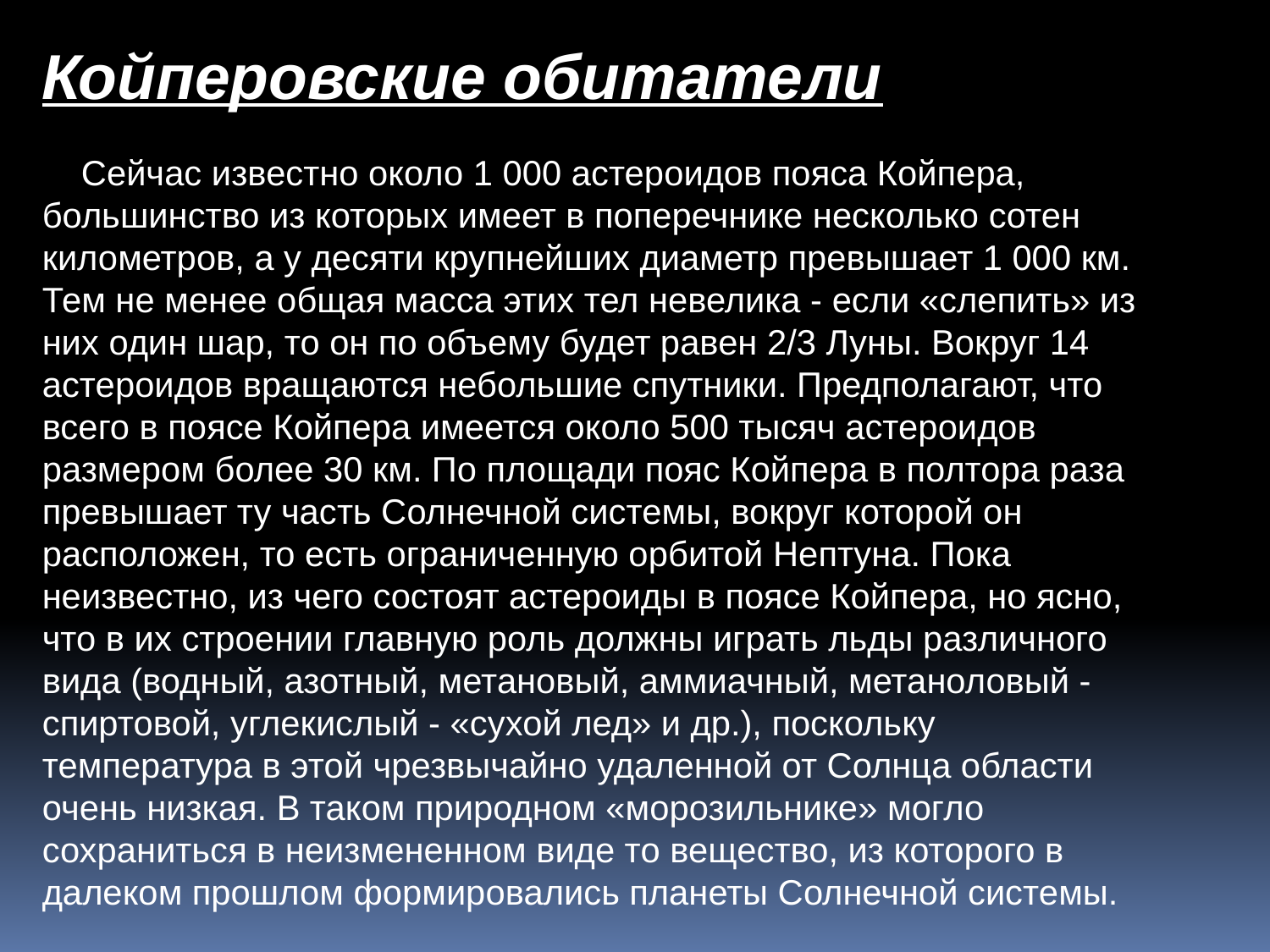

Койперовские обитатели

    Сейчас известно около 1 000 астероидов пояса Койпера, большинство из которых имеет в поперечнике несколько сотен километров, а у десяти крупнейших диаметр превышает 1 000 км. Тем не менее общая масса этих тел невелика - если «слепить» из них один шар, то он по объему будет равен 2/3 Луны. Вокруг 14 астероидов вращаются небольшие спутники. Предполагают, что всего в поясе Койпера имеется около 500 тысяч астероидов размером более 30 км. По площади пояс Койпера в полтора раза превышает ту часть Солнечной системы, вокруг которой он расположен, то есть ограниченную орбитой Нептуна. Пока неизвестно, из чего состоят астероиды в поясе Койпера, но ясно, что в их строении главную роль должны играть льды различного вида (водный, азотный, метановый, аммиачный, метаноловый - спиртовой, углекислый - «сухой лед» и др.), поскольку температура в этой чрезвычайно удаленной от Солнца области очень низкая. В таком природном «морозильнике» могло сохраниться в неизмененном виде то вещество, из которого в далеком прошлом формировались планеты Солнечной системы.